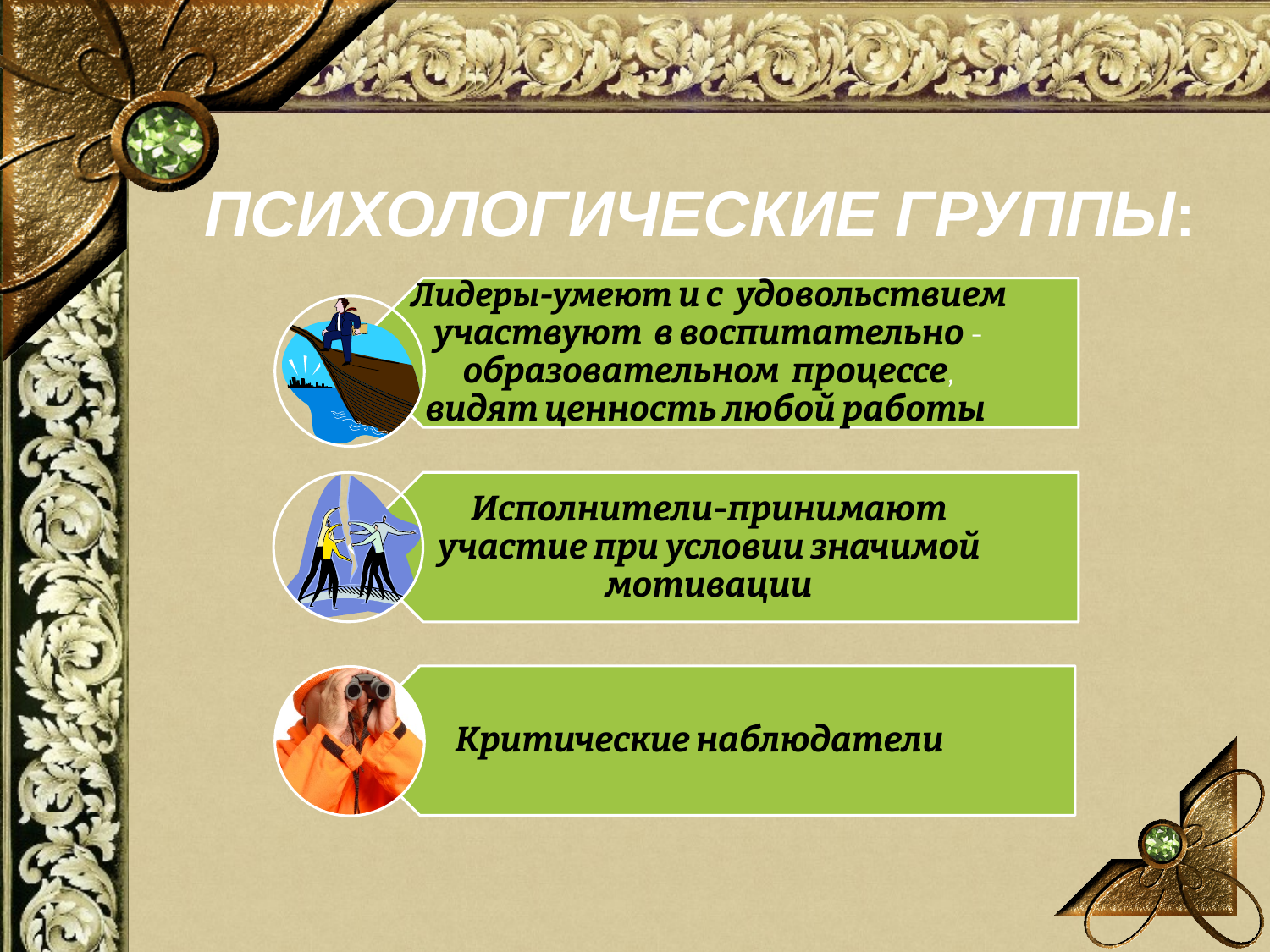

# Психологические группы:
Лидеры-умеют и с  удовольствием участвуют  в воспитательно -образовательном  процессе, видят ценность любой работы
Исполнители-принимают участие при условии значимой мотивации
Критические наблюдатели